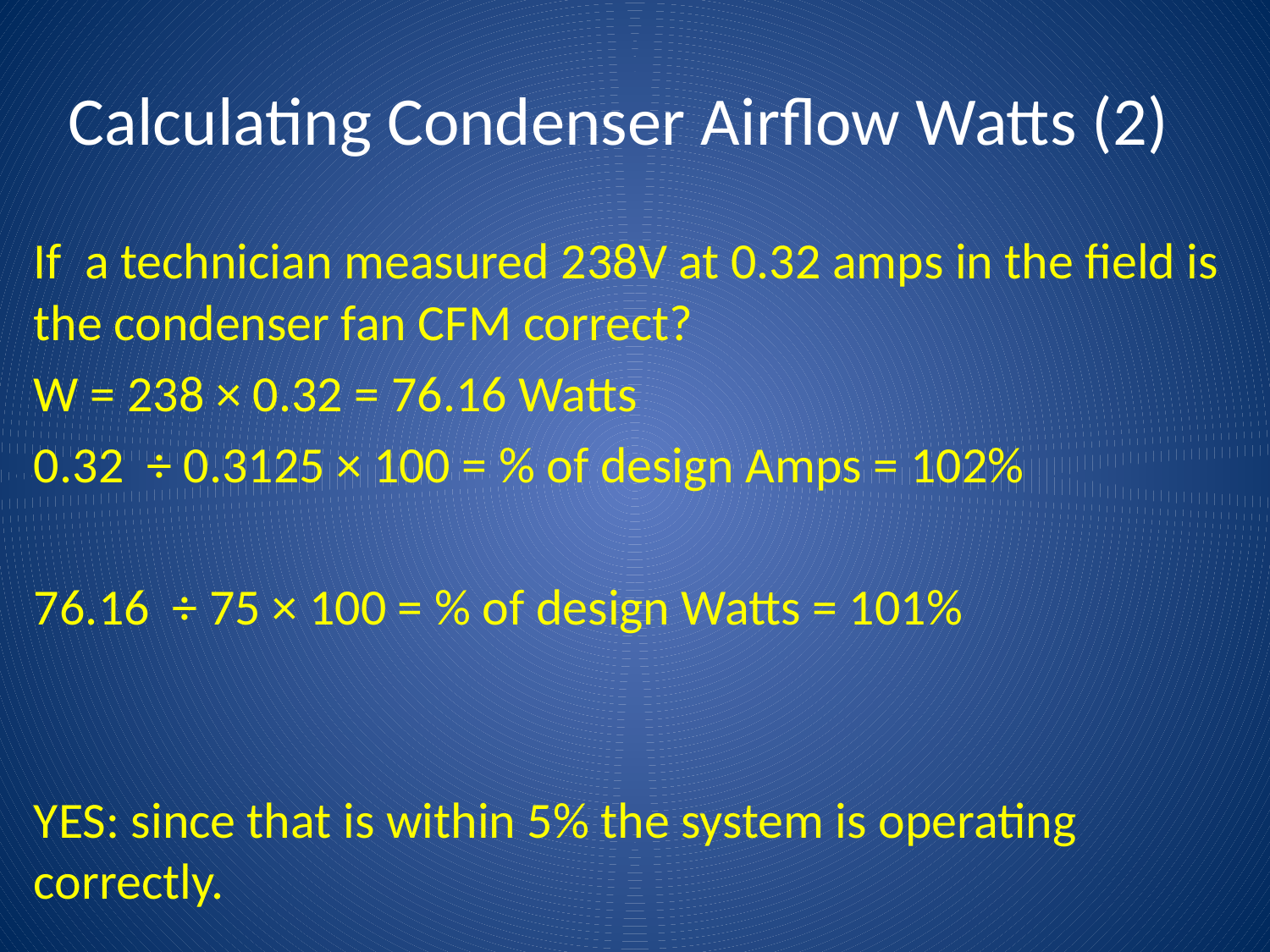

# Calculating Condenser Airflow Watts (2)
If  a technician measured 238V at 0.32 amps in the field is the condenser fan CFM correct?
W = 238 × 0.32 = 76.16 Watts
0.32  ÷ 0.3125 × 100 = % of design Amps = 102%

76.16  ÷ 75 × 100 = % of design Watts = 101%

YES: since that is within 5% the system is operating correctly.